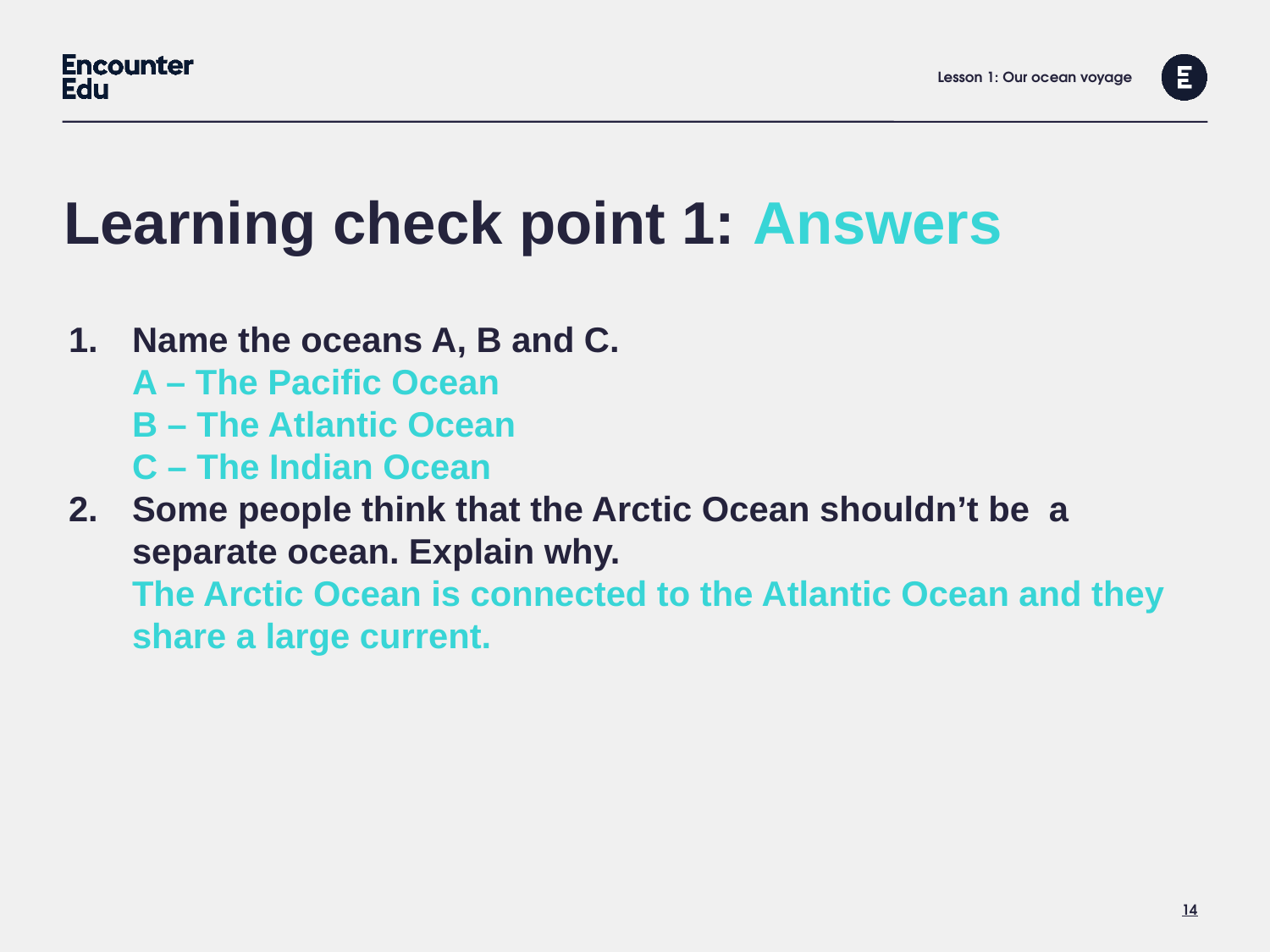

Lesson 1: Our ocean voyage
Learning check point 1: Answers
Name the oceans A, B and C.
A – The Pacific Ocean
B – The Atlantic Ocean
C – The Indian Ocean
Some people think that the Arctic Ocean shouldn’t be  a separate ocean. Explain why.
The Arctic Ocean is connected to the Atlantic Ocean and they share a large current.
14